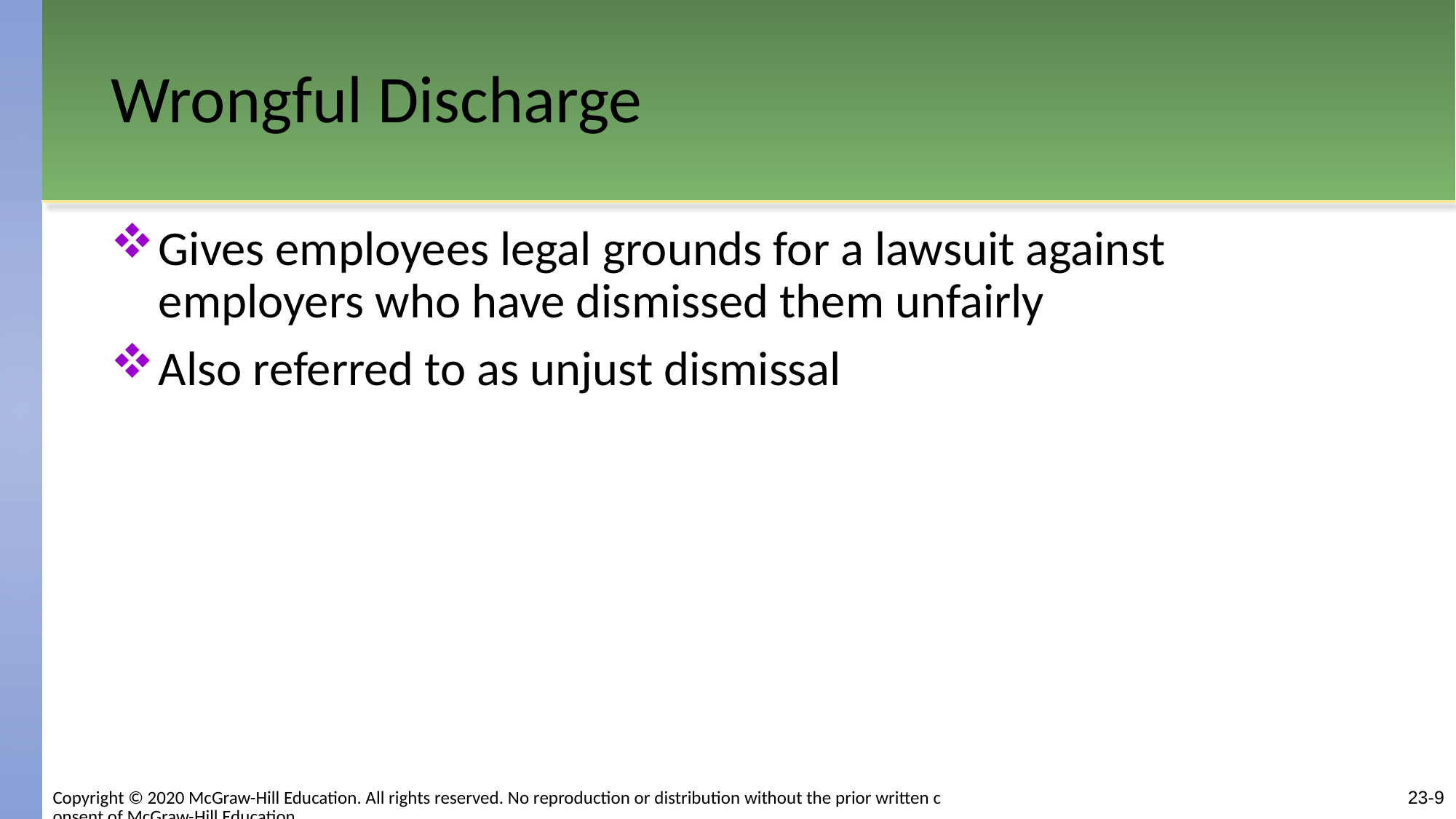

# Wrongful Discharge
Gives employees legal grounds for a lawsuit against employers who have dismissed them unfairly
Also referred to as unjust dismissal

Copyright © 2020 McGraw-Hill Education. All rights reserved. No reproduction or distribution without the prior written consent of McGraw-Hill Education.
23-9